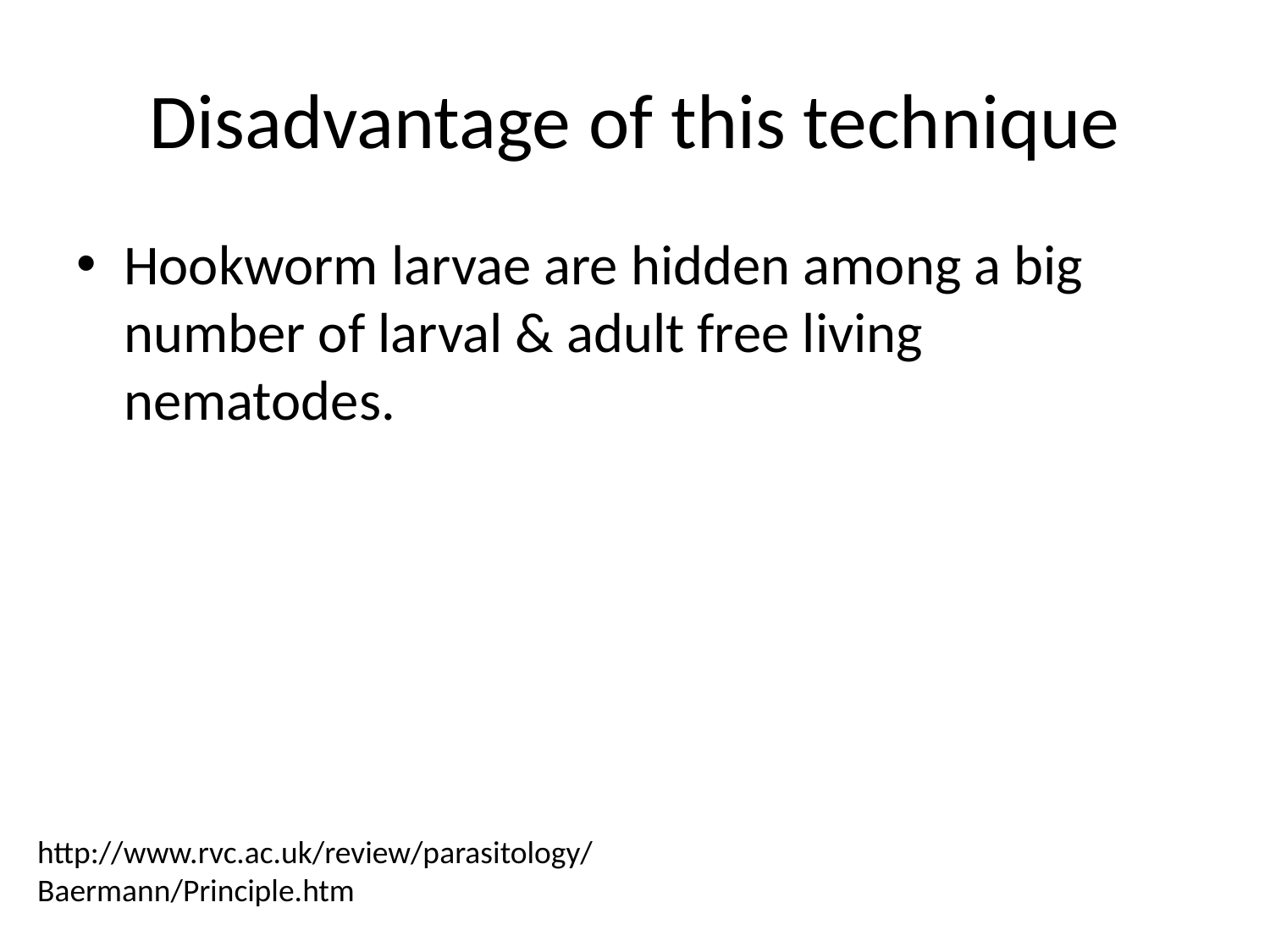

# Disadvantage of this technique
Hookworm larvae are hidden among a big number of larval & adult free living nematodes.
http://www.rvc.ac.uk/review/parasitology/Baermann/Principle.htm